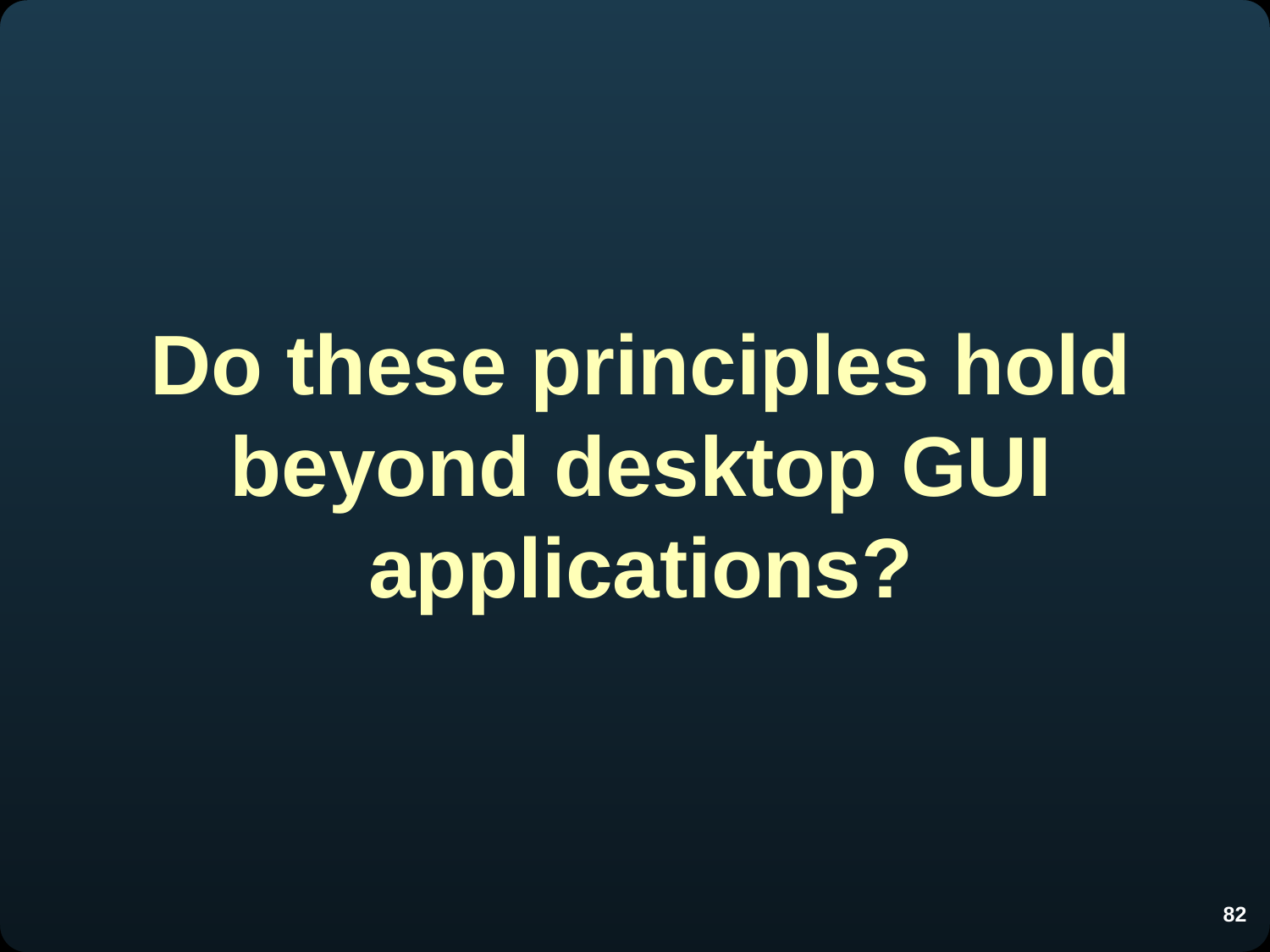

# Do these principles hold beyond desktop GUI applications?
82